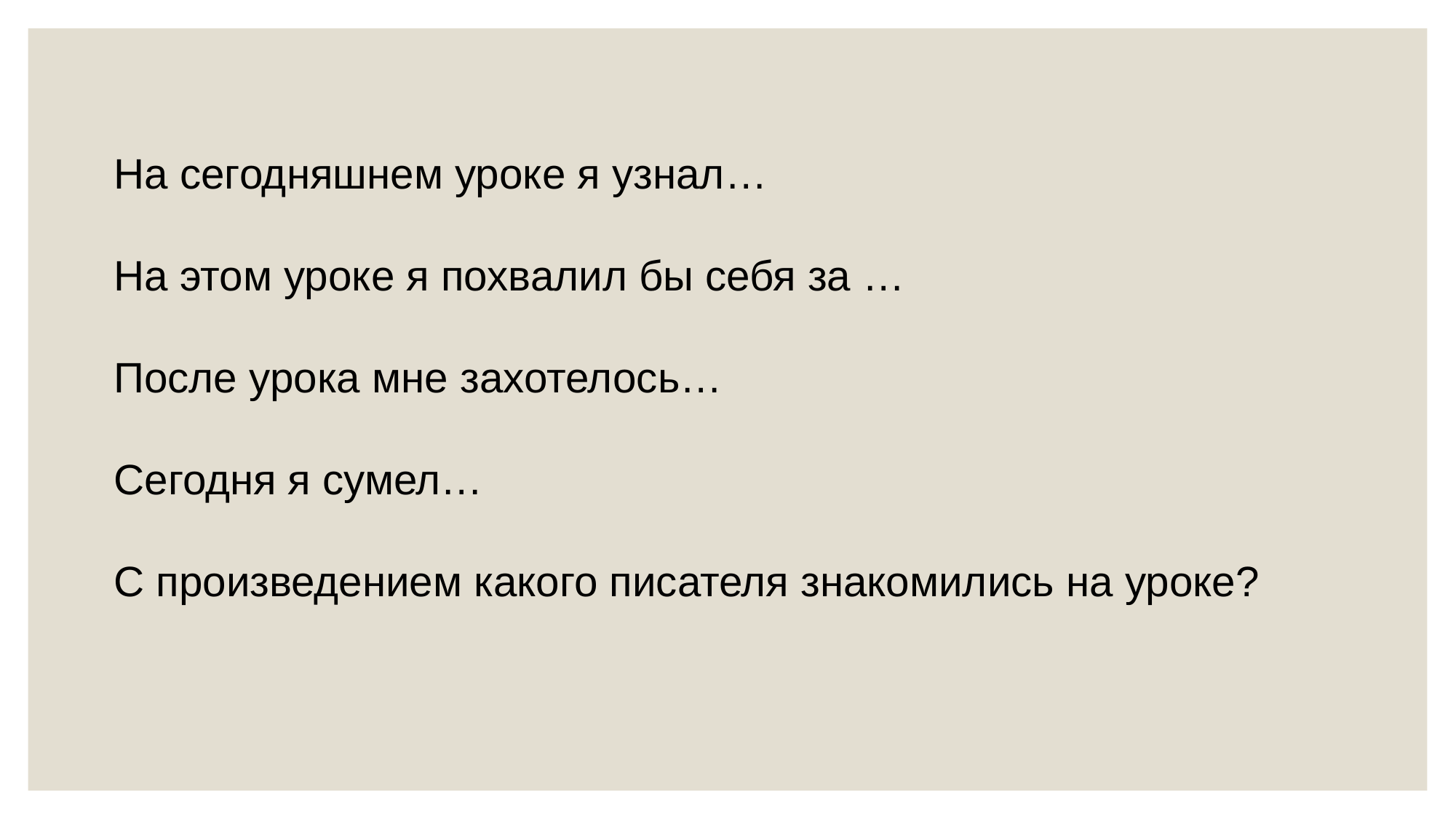

На сегодняшнем уроке я узнал…

На этом уроке я похвалил бы себя за …

После урока мне захотелось…

Сегодня я сумел…

С произведением какого писателя знакомились на уроке?